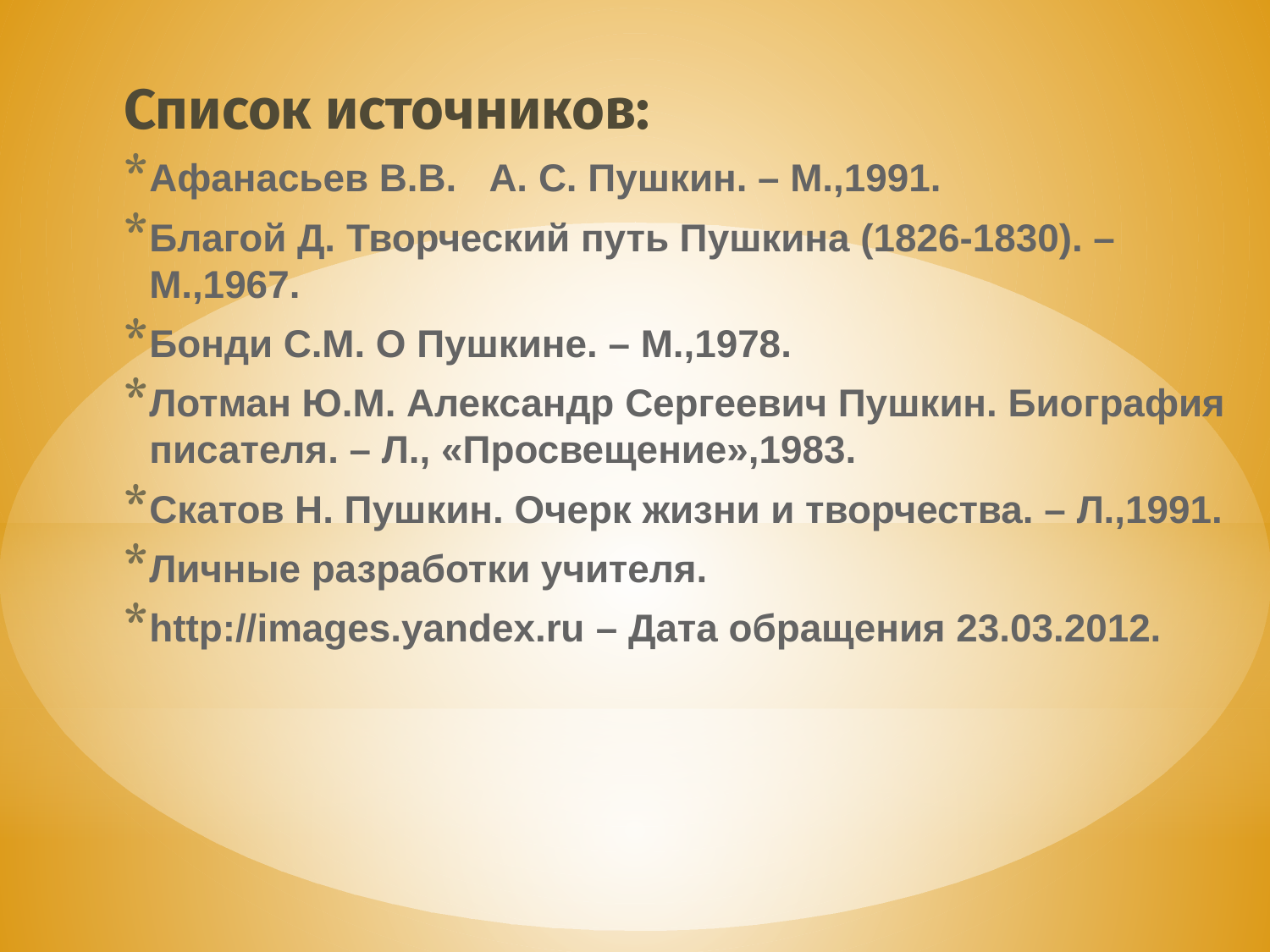

Список источников:
Афанасьев В.В.   А. С. Пушкин. – М.,1991.
Благой Д. Творческий путь Пушкина (1826-1830). – М.,1967.
Бонди С.М. О Пушкине. – М.,1978.
Лотман Ю.М. Александр Сергеевич Пушкин. Биография писателя. – Л., «Просвещение»,1983.
Скатов Н. Пушкин. Очерк жизни и творчества. – Л.,1991.
Личные разработки учителя.
http://images.yandex.ru – Дата обращения 23.03.2012.